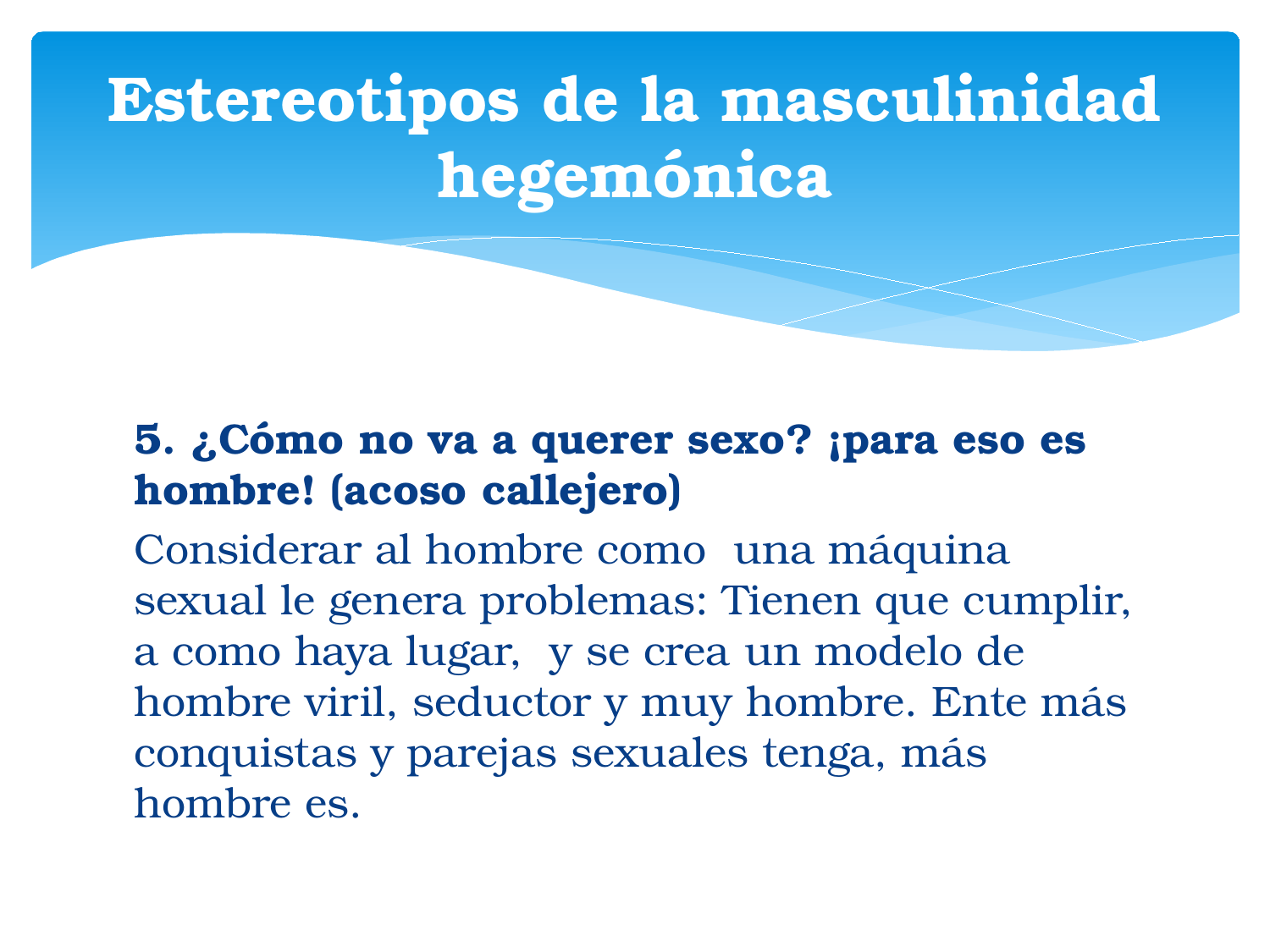

# Estereotipos de la masculinidad hegemónica

5. ¿Cómo no va a querer sexo? ¡para eso es hombre! (acoso callejero)
Considerar al hombre como  una máquina sexual le genera problemas: Tienen que cumplir, a como haya lugar,  y se crea un modelo de hombre viril, seductor y muy hombre. Ente más conquistas y parejas sexuales tenga, más hombre es.